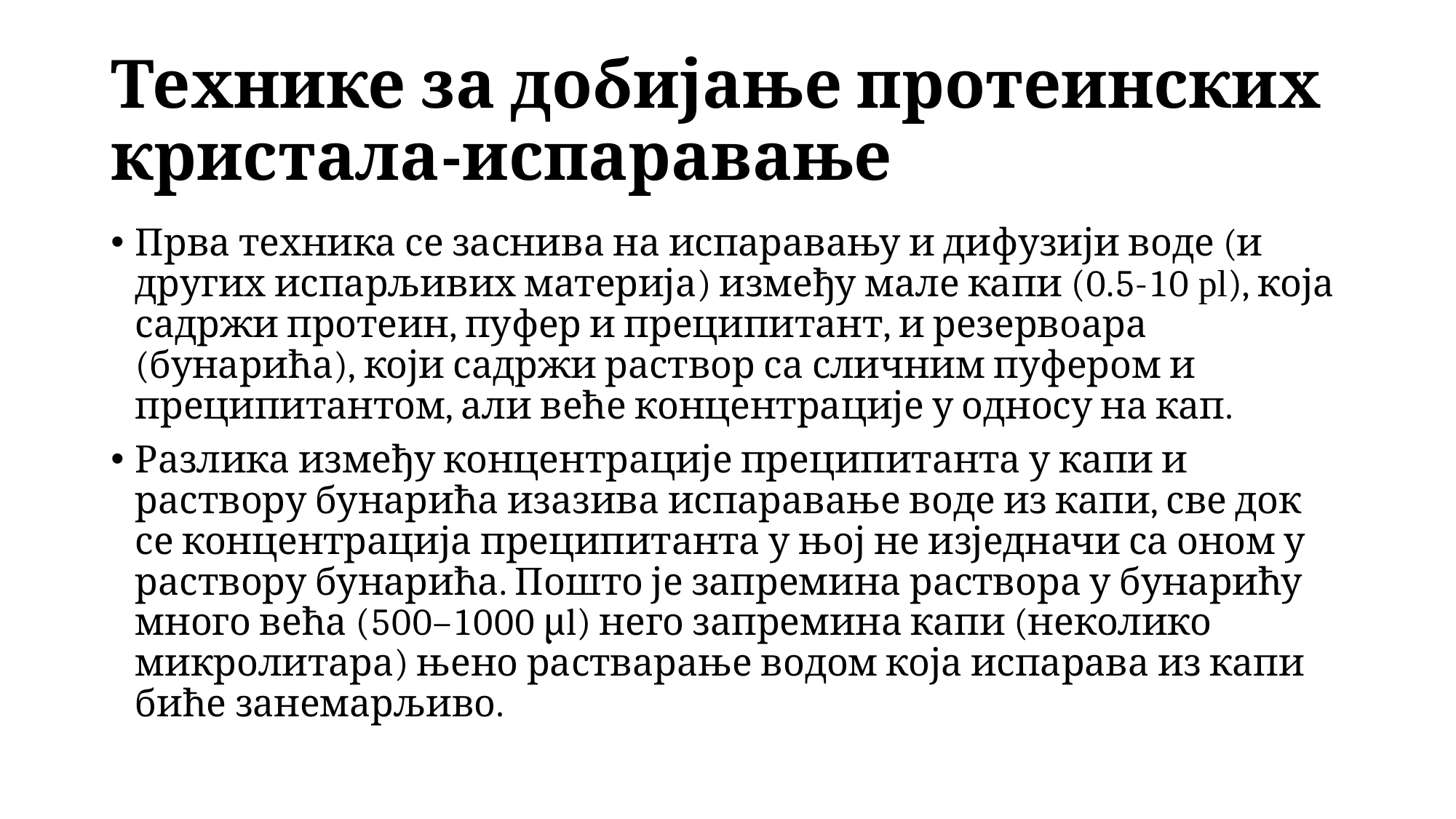

# Технике за добијање протеинских кристала-испаравање
Прва техника се заснива на испаравању и дифузији воде (и других испарљивих материја) између мале капи (0.5-10 pl), која садржи протеин, пуфер и преципитант, и резервоара (бунарића), који садржи раствор са сличним пуфером и преципитантом, али веће концентрације у односу на кап.
Разлика између концентрације преципитанта у капи и раствору бунарића изазива испаравање воде из капи, све док се концентрација преципитанта у њој не изједначи са оном у раствору бунарића. Пошто је запремина раствора у бунарићу много већа (500–1000 μl) него запремина капи (неколико микролитара) њено растварање водом која испарава из капи биће занемарљиво.